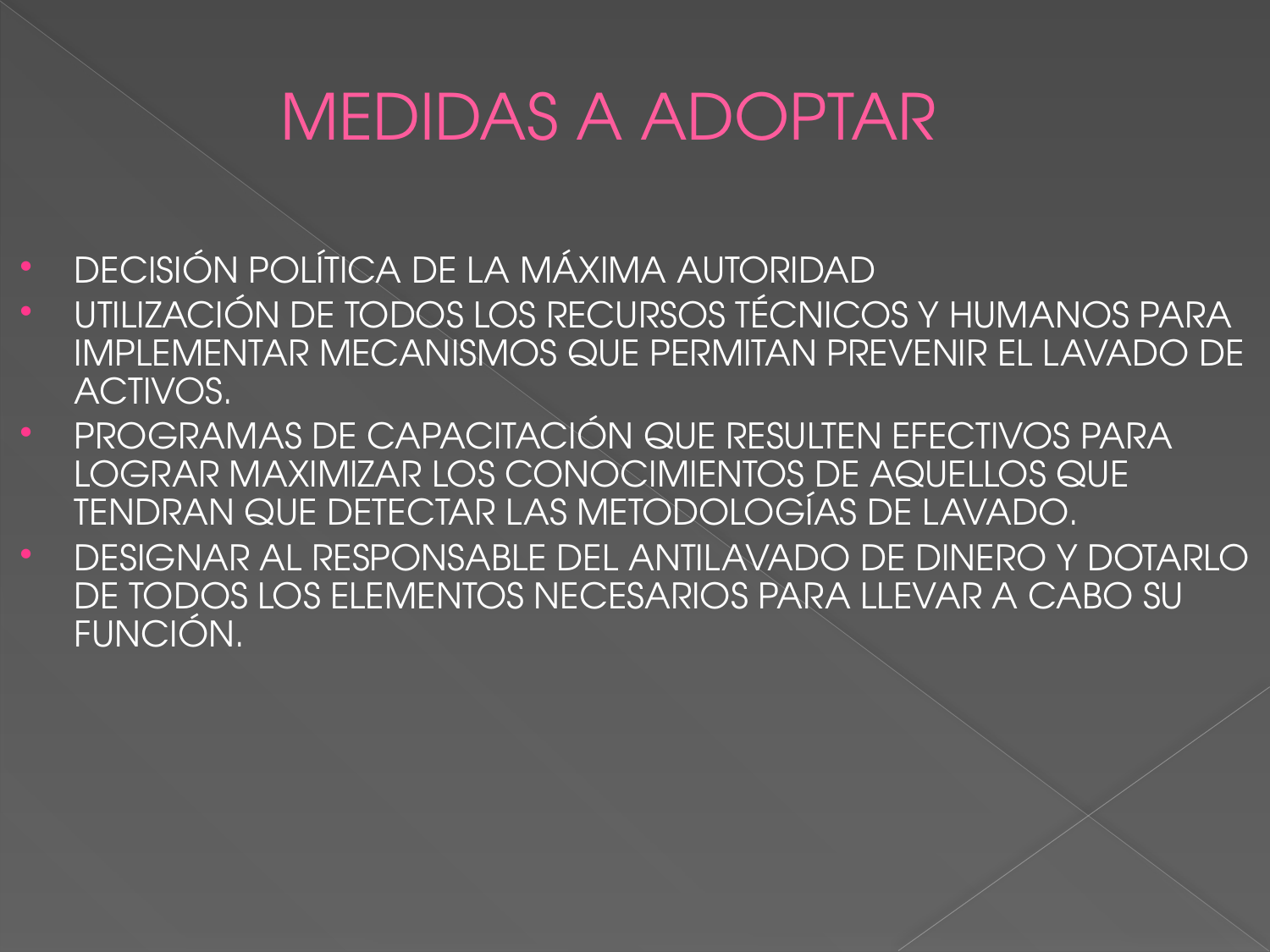

MEDIDAS A ADOPTAR
DECISIÓN POLÍTICA DE LA MÁXIMA AUTORIDAD
UTILIZACIÓN DE TODOS LOS RECURSOS TÉCNICOS Y HUMANOS PARA IMPLEMENTAR MECANISMOS QUE PERMITAN PREVENIR EL LAVADO DE ACTIVOS.
PROGRAMAS DE CAPACITACIÓN QUE RESULTEN EFECTIVOS PARA LOGRAR MAXIMIZAR LOS CONOCIMIENTOS DE AQUELLOS QUE TENDRAN QUE DETECTAR LAS METODOLOGÍAS DE LAVADO.
DESIGNAR AL RESPONSABLE DEL ANTILAVADO DE DINERO Y DOTARLO DE TODOS LOS ELEMENTOS NECESARIOS PARA LLEVAR A CABO SU FUNCIÓN.